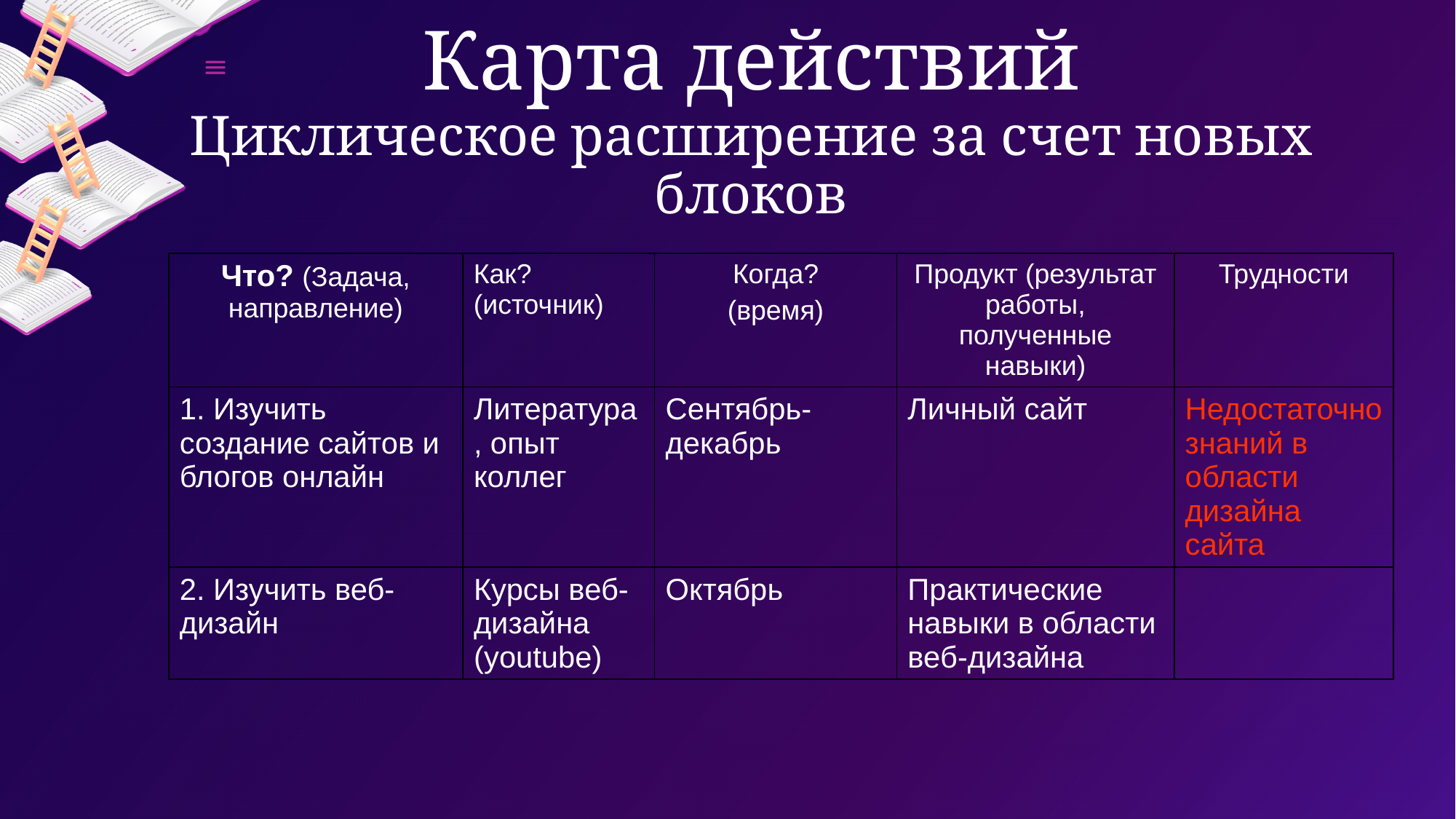

# Карта действий Циклическое расширение за счет новых блоков
| Что? (Задача, направление) | Как? (источник) | Когда? (время) | Продукт (результат работы, полученные навыки) | Трудности |
| --- | --- | --- | --- | --- |
| 1. Изучить создание сайтов и блогов онлайн | Литература, опыт коллег | Сентябрь-декабрь | Личный сайт | Недостаточно знаний в области дизайна сайта |
| 2. Изучить веб-дизайн | Курсы веб-дизайна (youtube) | Октябрь | Практические навыки в области веб-дизайна |  |